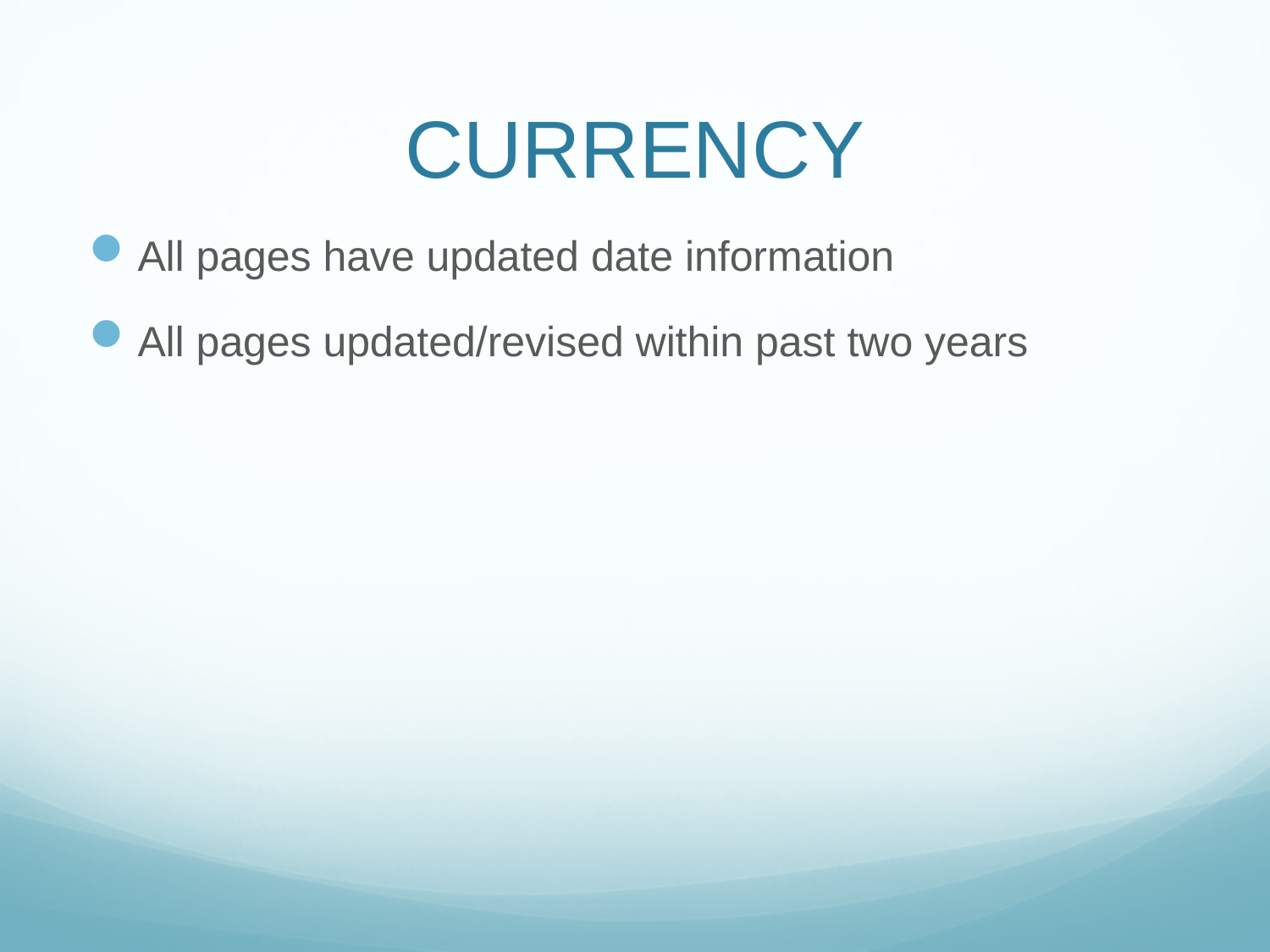

# CURRENCY
All pages have updated date information
All pages updated/revised within past two years